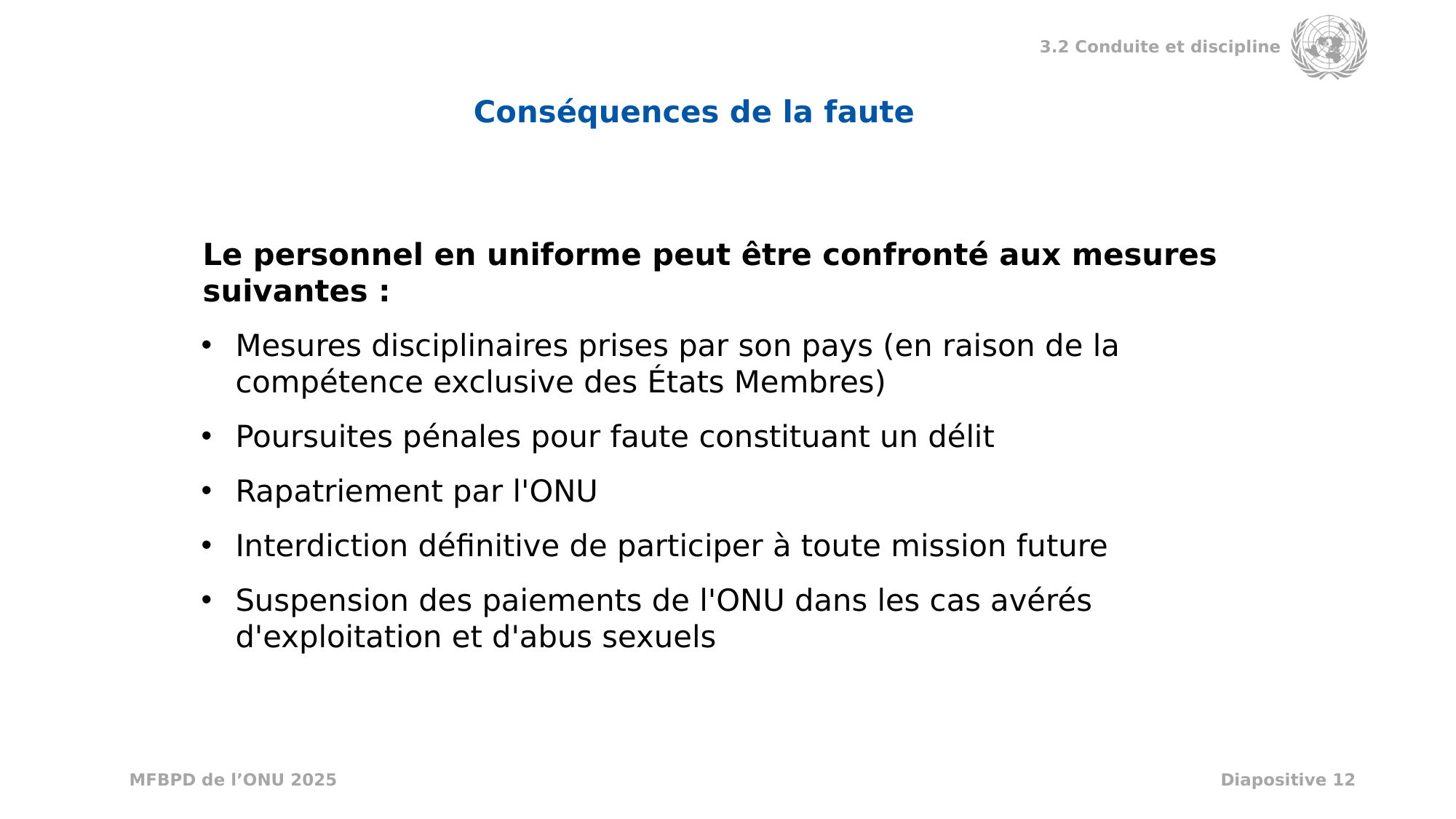

Conséquences de la faute
Le personnel en uniforme peut être confronté aux mesures suivantes :
Mesures disciplinaires prises par son pays (en raison de la compétence exclusive des États Membres)
Poursuites pénales pour faute constituant un délit
Rapatriement par l'ONU
Interdiction définitive de participer à toute mission future
Suspension des paiements de l'ONU dans les cas avérés d'exploitation et d'abus sexuels